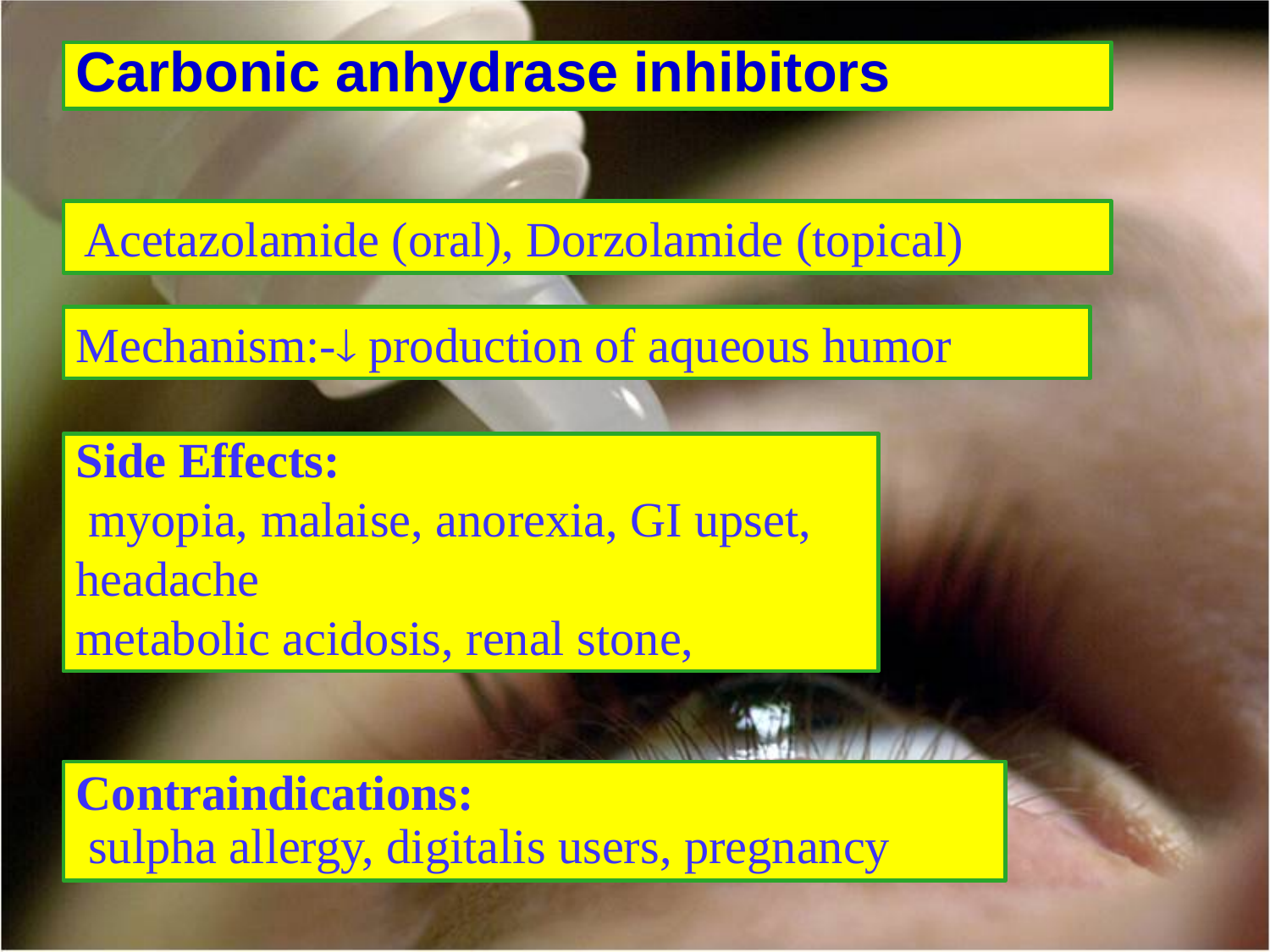

Carbonic anhydrase inhibitors
 Acetazolamide (oral), Dorzolamide (topical)
Mechanism:-↓ production of aqueous humor
Side Effects:
 myopia, malaise, anorexia, GI upset, headache
metabolic acidosis, renal stone,
Contraindications:
 sulpha allergy, digitalis users, pregnancy